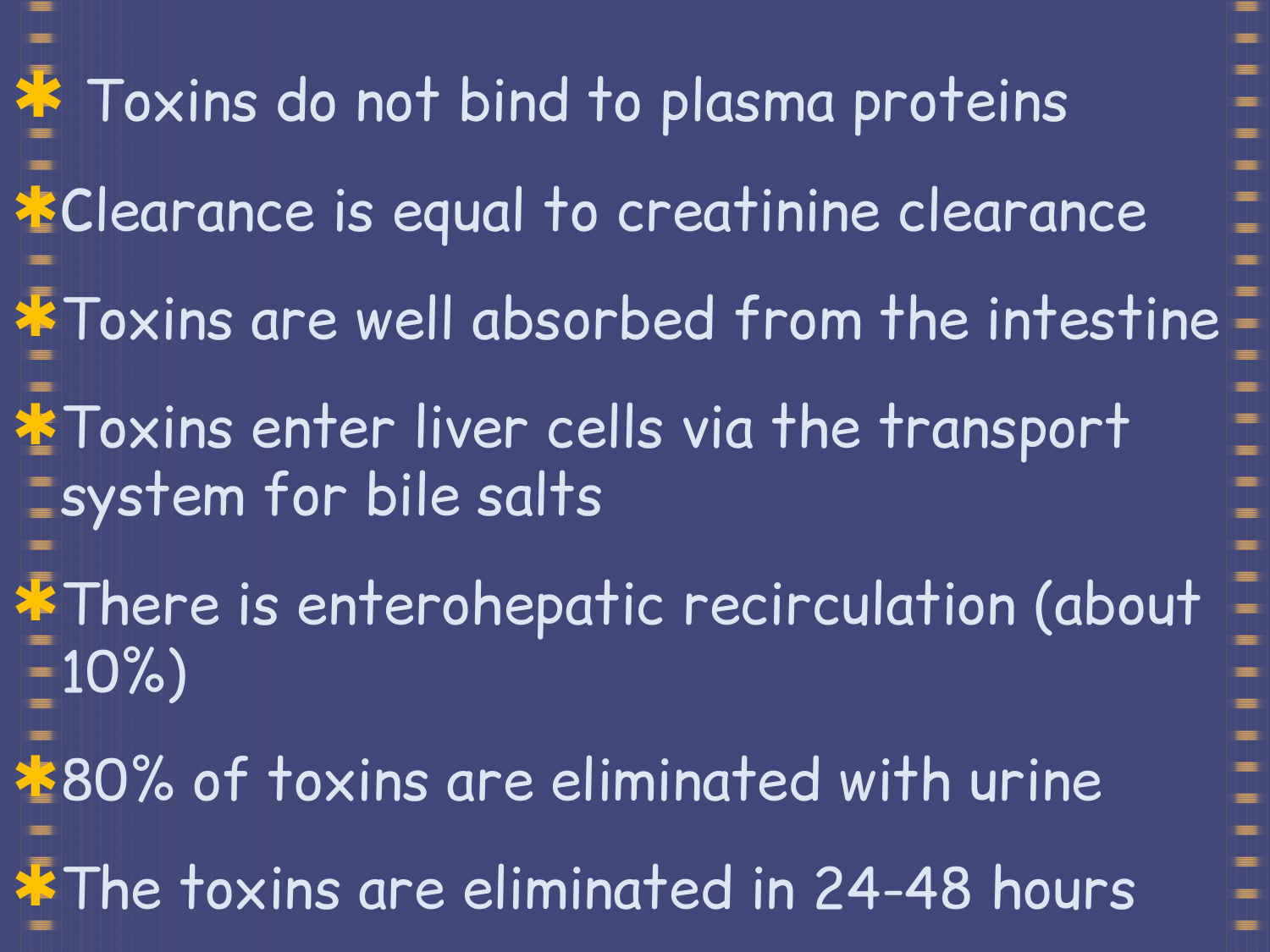

Toxins do not bind to plasma proteins

Clearance is equal to creatinine clearance

Toxins are well absorbed from the intestine

Toxins enter liver cells via the transport system for bile salts

There is enterohepatic recirculation (about 10%)

80% of toxins are eliminated with urine

The toxins are eliminated in 24-48 hours